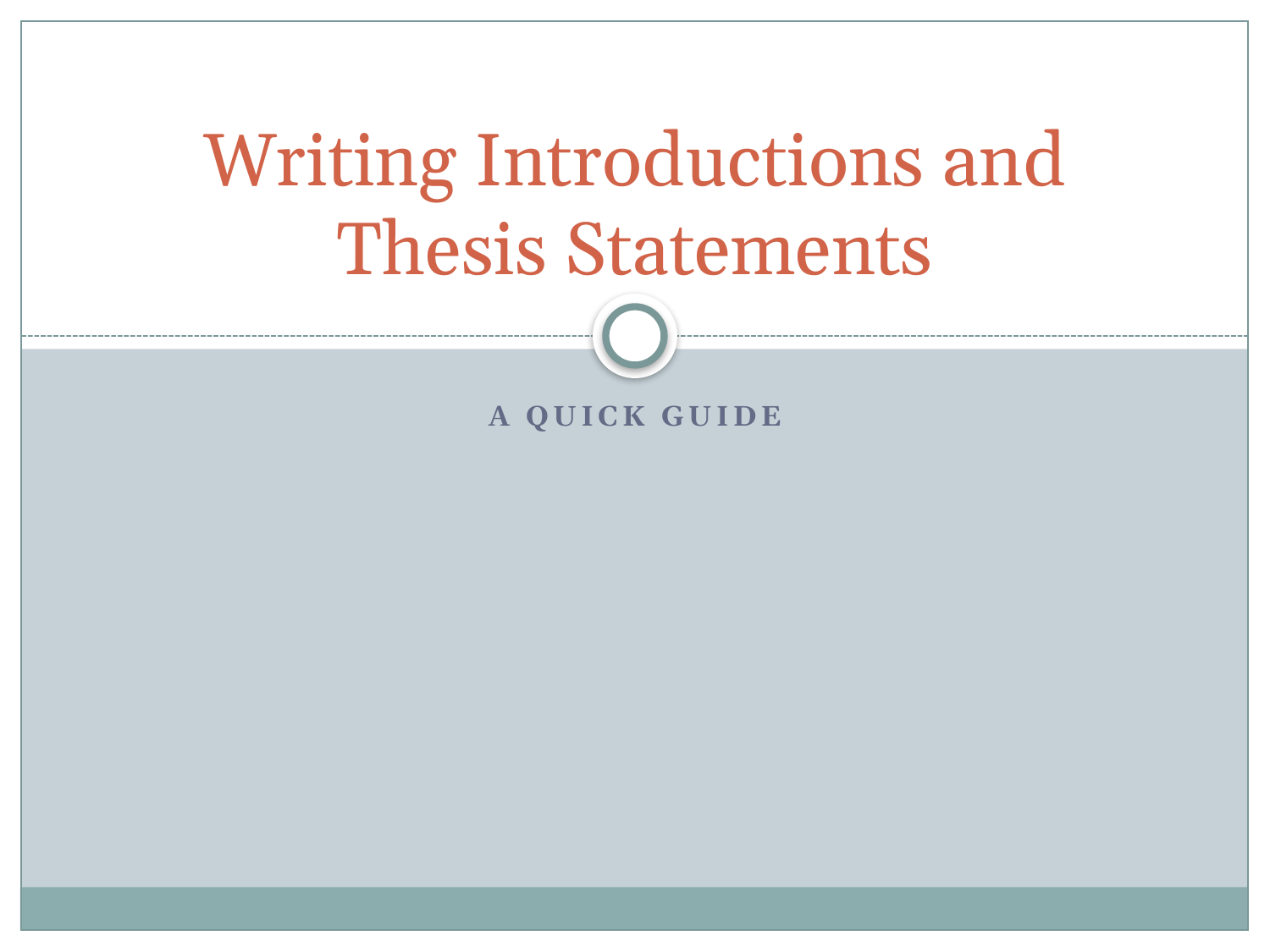

# Writing Introductions and Thesis Statements
A quick guide